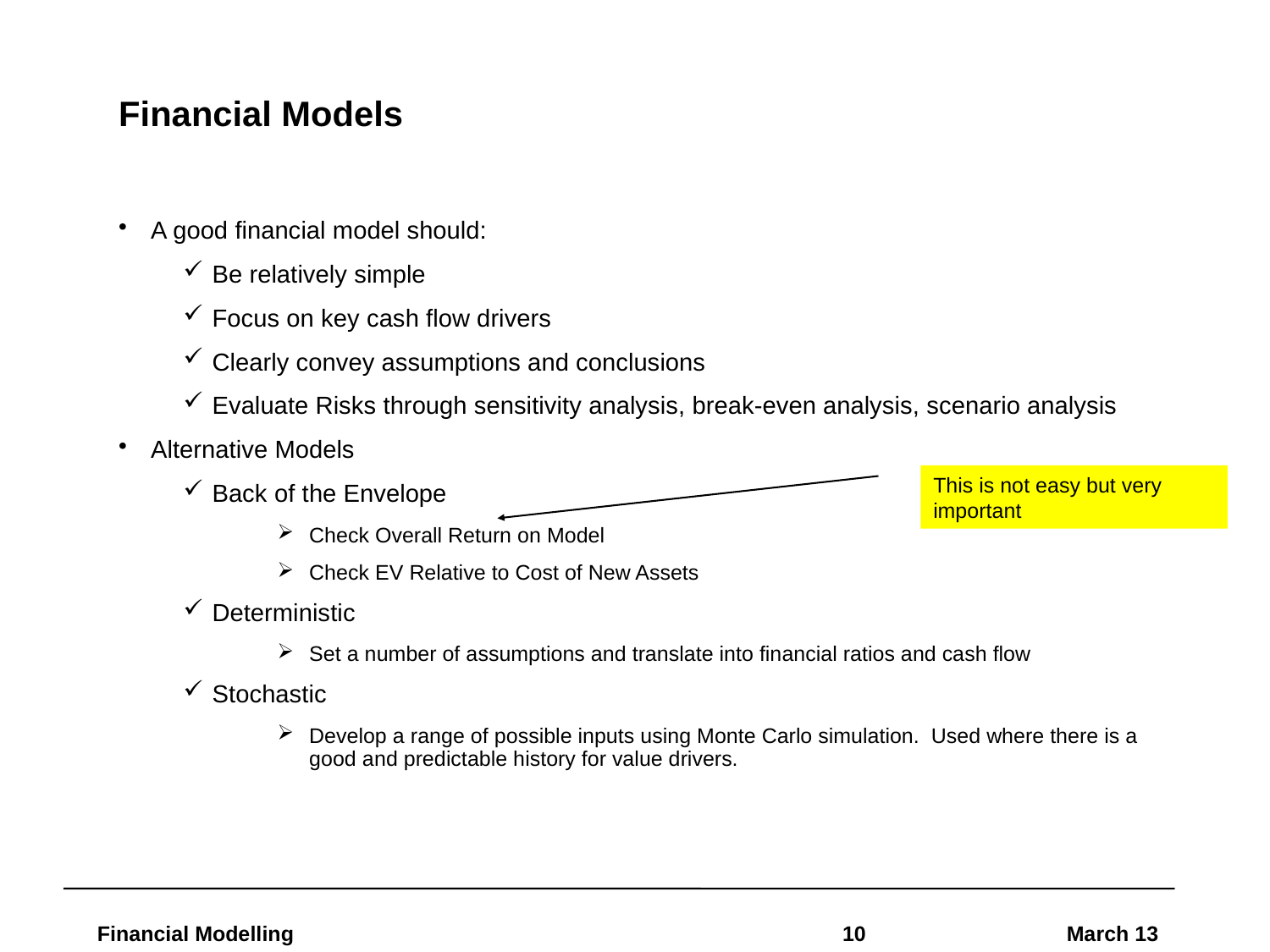

# Financial Models
A good financial model should:
Be relatively simple
Focus on key cash flow drivers
Clearly convey assumptions and conclusions
Evaluate Risks through sensitivity analysis, break-even analysis, scenario analysis
Alternative Models
Back of the Envelope
Check Overall Return on Model
Check EV Relative to Cost of New Assets
Deterministic
Set a number of assumptions and translate into financial ratios and cash flow
Stochastic
Develop a range of possible inputs using Monte Carlo simulation.  Used where there is a good and predictable history for value drivers.
This is not easy but very important